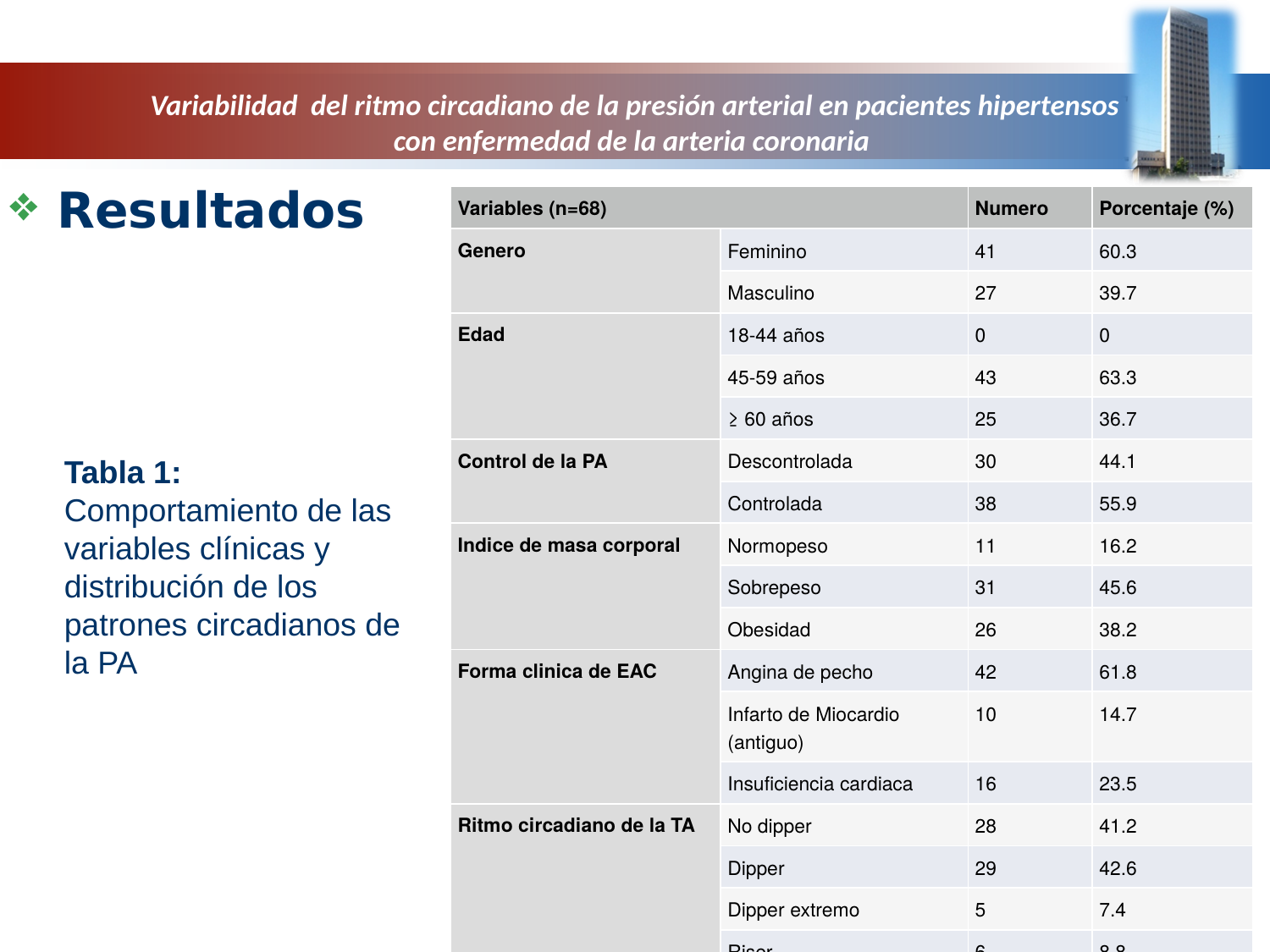

Variabilidad  del ritmo circadiano de la presión arterial en pacientes hipertensos con enfermedad de la arteria coronaria
Resultados

| Variables (n=68) |  | Numero | Porcentaje (%) |
| --- | --- | --- | --- |
| Genero | Feminino | 41 | 60.3 |
|  | Masculino | 27 | 39.7 |
| Edad | 18-44 años | 0 | 0 |
|  | 45-59 años | 43 | 63.3 |
|  | ≥ 60 años | 25 | 36.7 |
| Control de la PA | Descontrolada | 30 | 44.1 |
|  | Controlada | 38 | 55.9 |
| Indice de masa corporal | Normopeso | 11 | 16.2 |
|  | Sobrepeso | 31 | 45.6 |
|  | Obesidad | 26 | 38.2 |
| Forma clinica de EAC | Angina de pecho | 42 | 61.8 |
|  | Infarto de Miocardio (antiguo) | 10 | 14.7 |
|  | Insuficiencia cardiaca | 16 | 23.5 |
| Ritmo circadiano de la TA | No dipper | 28 | 41.2 |
|  | Dipper | 29 | 42.6 |
|  | Dipper extremo | 5 | 7.4 |
|  | Riser | 6 | 8.8 |
|  | Hipertensión al despertar | 29 | 42.6 |
|  | Hipertensión nocturna | 0 | 0 |
Tabla 1: Comportamiento de las variables clínicas y distribución de los patrones circadianos de la PA